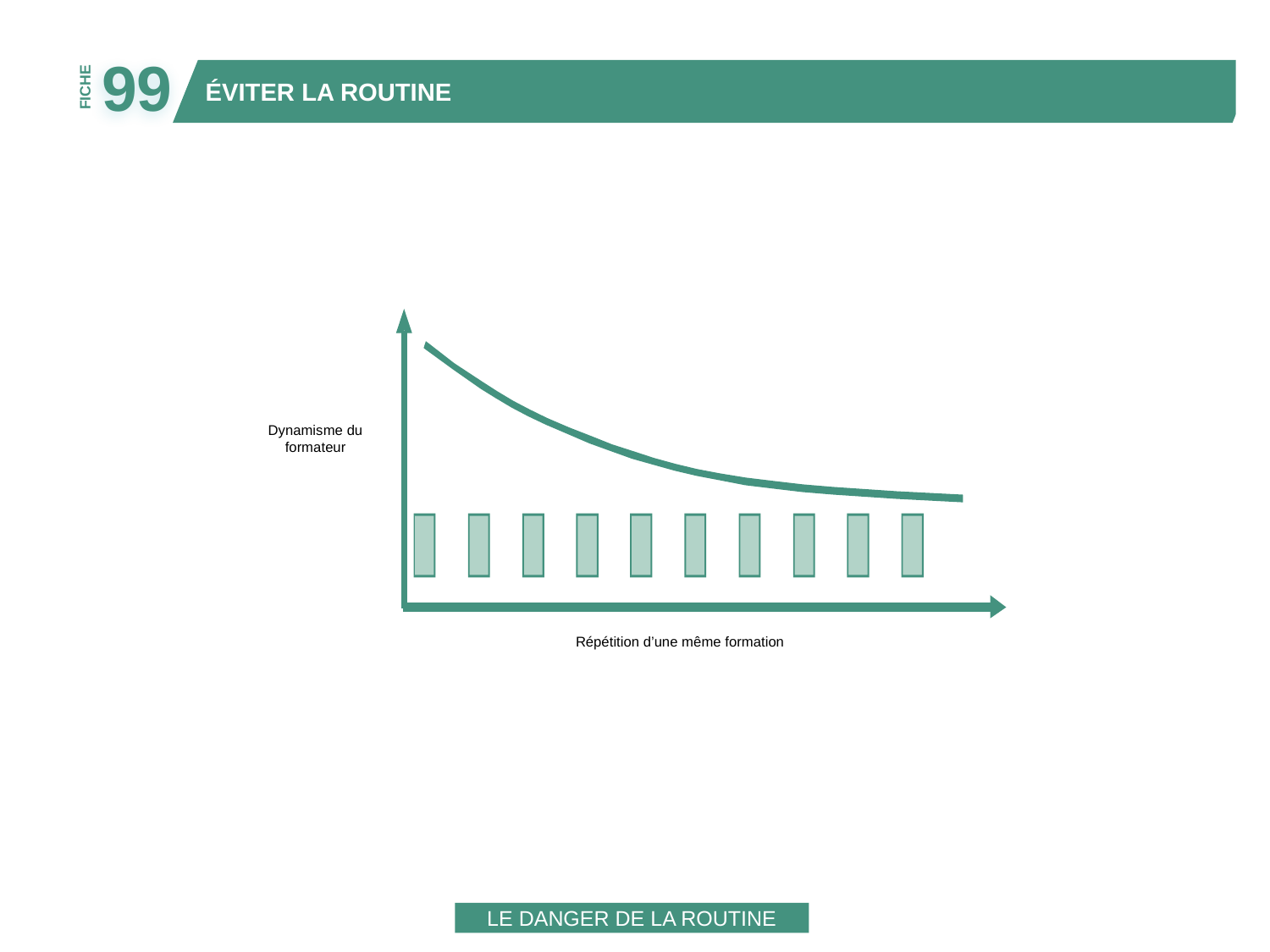

99

ÉVITER LA ROUTINE
FICHE

Dynamisme du
formateur

Répétition d’une même formation
LE DANGER DE LA ROUTINE